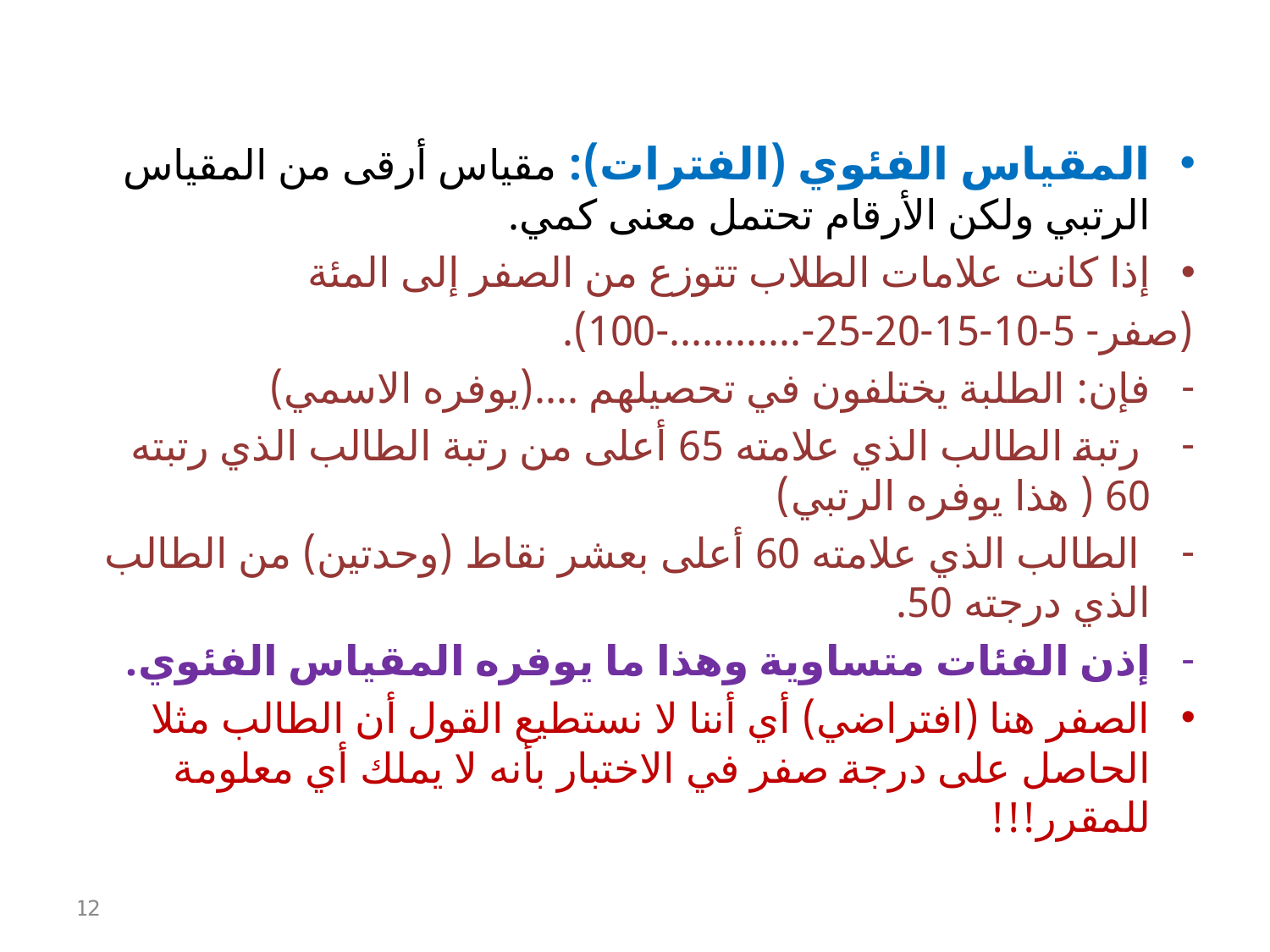

المقياس الفئوي (الفترات): مقياس أرقى من المقياس الرتبي ولكن الأرقام تحتمل معنى كمي.
إذا كانت علامات الطلاب تتوزع من الصفر إلى المئة
(صفر- 5-10-15-20-25-............-100).
فإن: الطلبة يختلفون في تحصيلهم ....(يوفره الاسمي)
 رتبة الطالب الذي علامته 65 أعلى من رتبة الطالب الذي رتبته 60 ( هذا يوفره الرتبي)
 الطالب الذي علامته 60 أعلى بعشر نقاط (وحدتين) من الطالب الذي درجته 50.
إذن الفئات متساوية وهذا ما يوفره المقياس الفئوي.
الصفر هنا (افتراضي) أي أننا لا نستطيع القول أن الطالب مثلا الحاصل على درجة صفر في الاختبار بأنه لا يملك أي معلومة للمقرر!!!
12